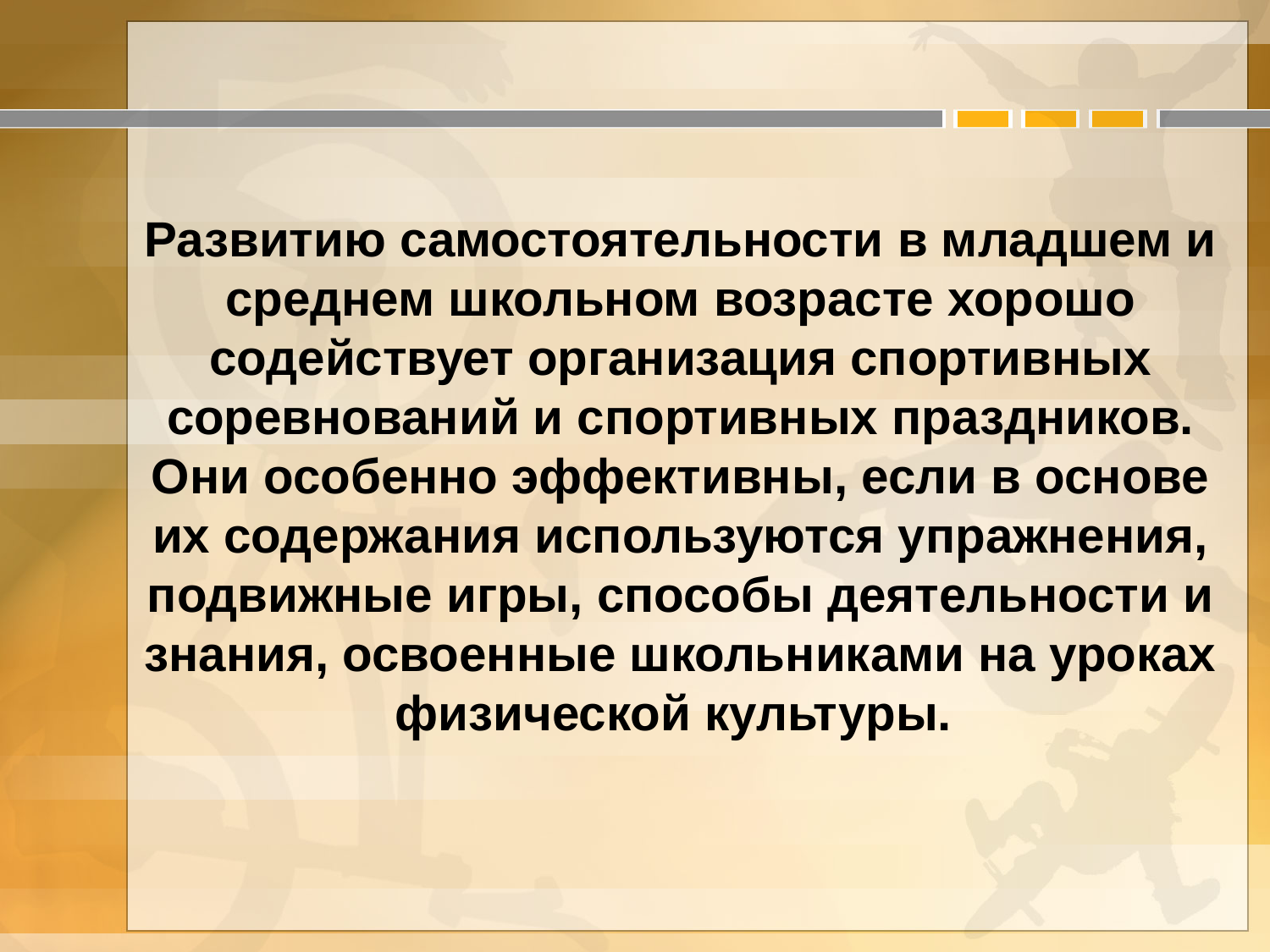

Развитию самостоятельности в младшем и среднем школьном возрасте хорошо содействует организация спортивных соревнований и спортивных праздников. Они особенно эффективны, если в основе их содержания используются упражнения, подвижные игры, способы деятельности и знания, освоенные школьниками на уроках физической культуры.